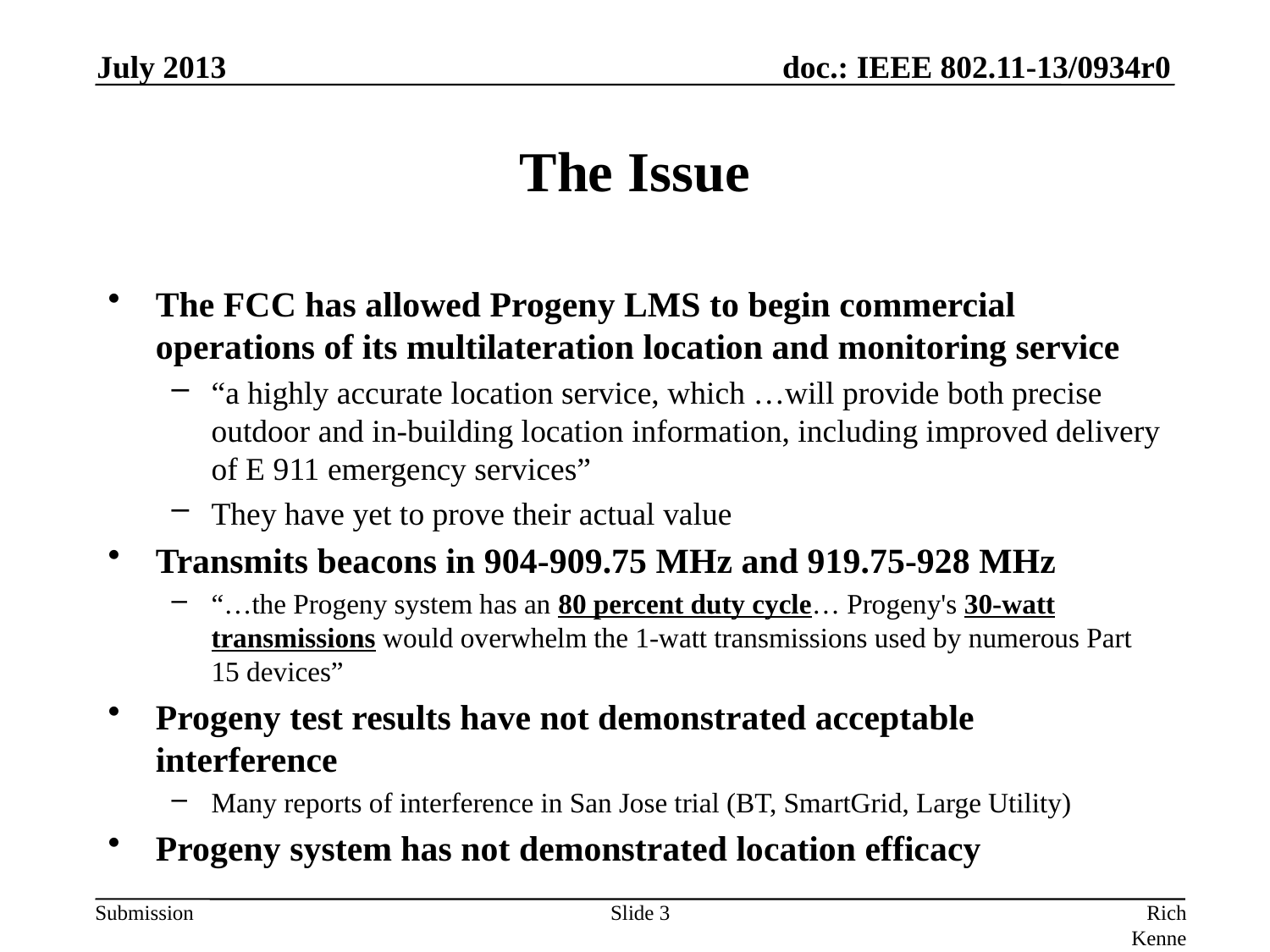

July 2013
# The Issue
The FCC has allowed Progeny LMS to begin commercial operations of its multilateration location and monitoring service
“a highly accurate location service, which …will provide both precise outdoor and in-building location information, including improved delivery of E 911 emergency services”
They have yet to prove their actual value
Transmits beacons in 904-909.75 MHz and 919.75-928 MHz
“…the Progeny system has an 80 percent duty cycle… Progeny's 30-watt transmissions would overwhelm the 1-watt transmissions used by numerous Part 15 devices”
Progeny test results have not demonstrated acceptable interference
Many reports of interference in San Jose trial (BT, SmartGrid, Large Utility)
Progeny system has not demonstrated location efficacy
Slide 3
Rich Kennedy, BlackBerry Corporation